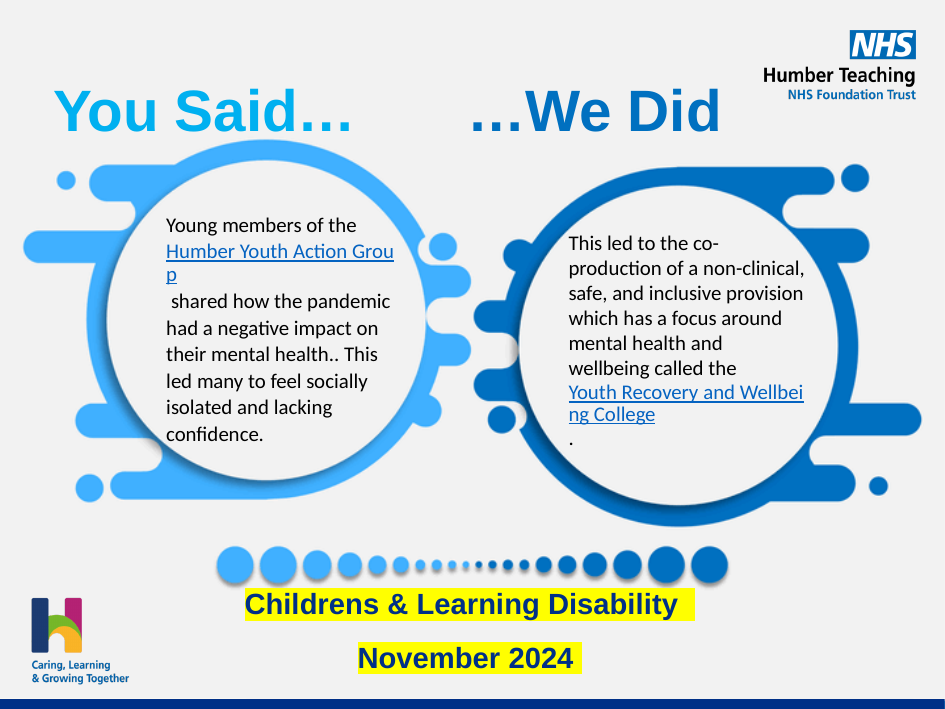

Young members of the Humber Youth Action Group shared how the pandemic had a negative impact on their mental health.. This led many to feel socially isolated and lacking confidence.
This led to the co-production of a non-clinical, safe, and inclusive provision which has a focus around mental health and wellbeing called the Youth Recovery and Wellbeing College.
Childrens & Learning Disability
November 2024